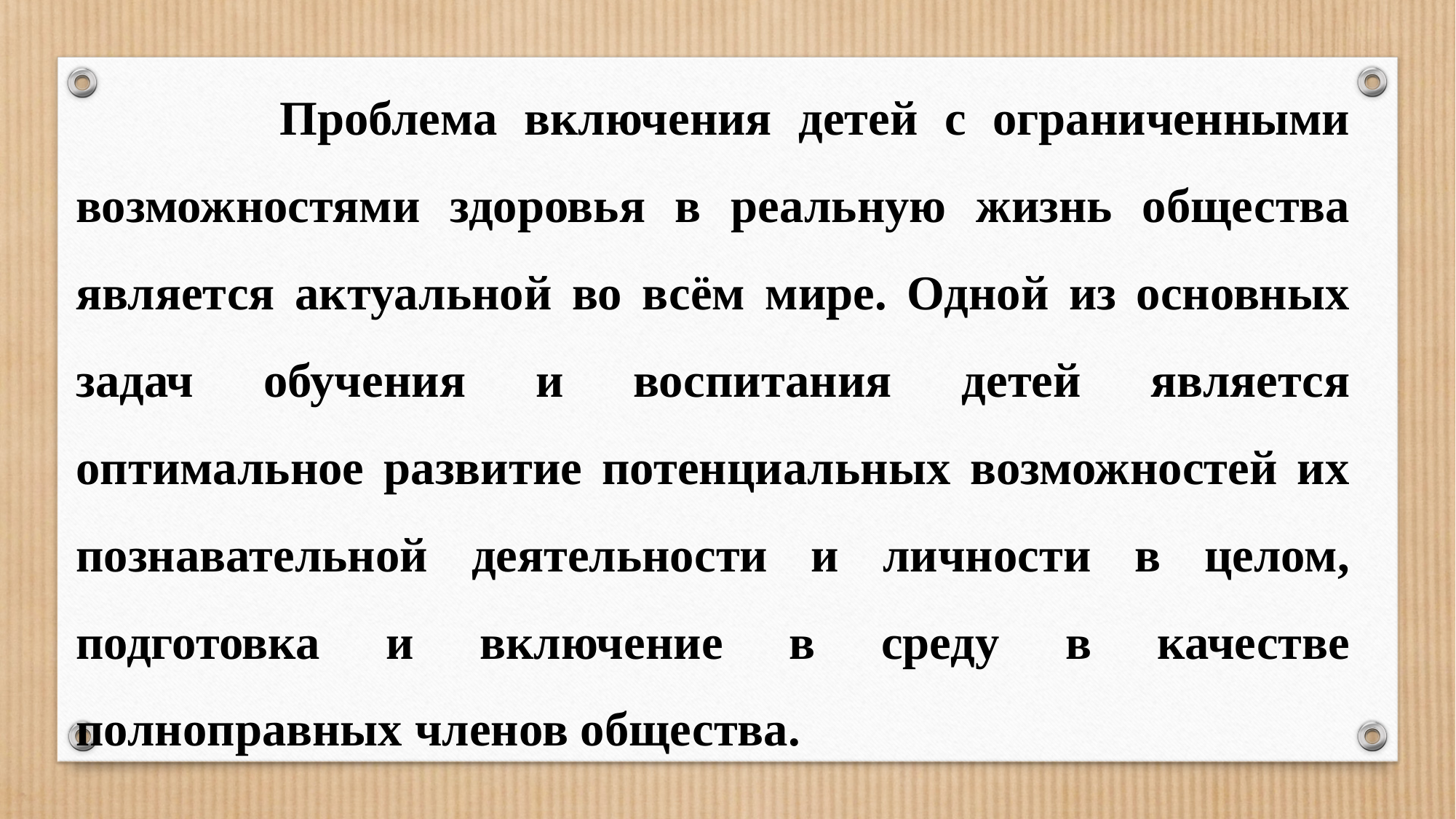

Проблема включения детей с ограниченными возможностями здоровья в реальную жизнь общества является актуальной во всём мире. Одной из основных задач обучения и воспитания детей является оптимальное развитие потенциальных возможностей их познавательной деятельности и личности в целом, подготовка и включение в среду в качестве полноправных членов общества.